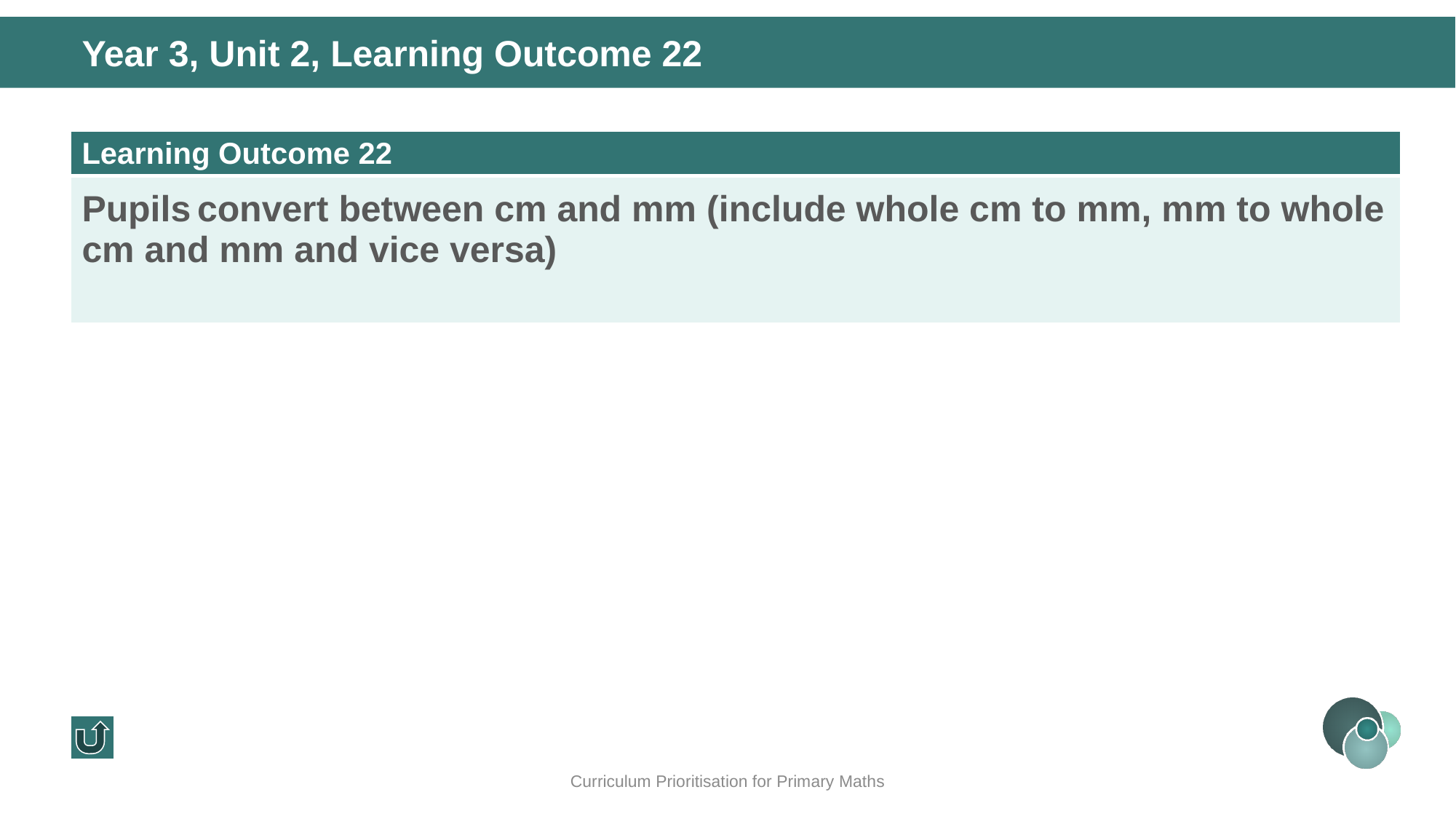

Year 3, Unit 2, Learning Outcome 22
| Learning Outcome 22 |
| --- |
| Pupils convert between cm and mm (include whole cm to mm, mm to whole cm and mm and vice versa) |

Curriculum Prioritisation for Primary Maths